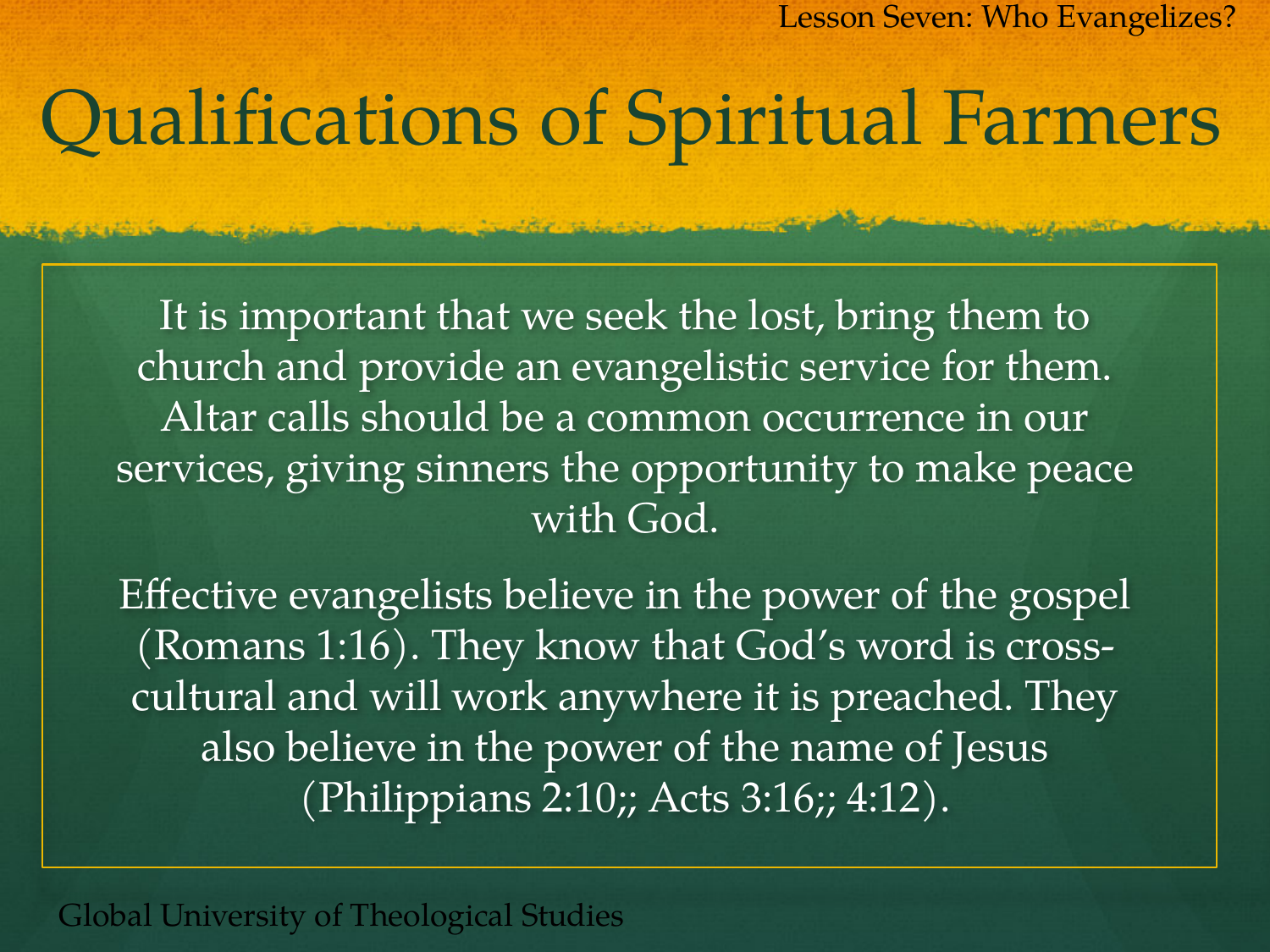

Lesson Seven: Who Evangelizes?

# Qualifications of Spiritual Farmers

It is important that we seek the lost, bring them to church and provide an evangelistic service for them. Altar calls should be a common occurrence in our services, giving sinners the opportunity to make peace with God.
Effective evangelists believe in the power of the gospel (Romans 1:16). They know that God’s word is cross-cultural and will work anywhere it is preached. They also believe in the power of the name of Jesus (Philippians 2:10;; Acts 3:16;; 4:12).
Global University of Theological Studies